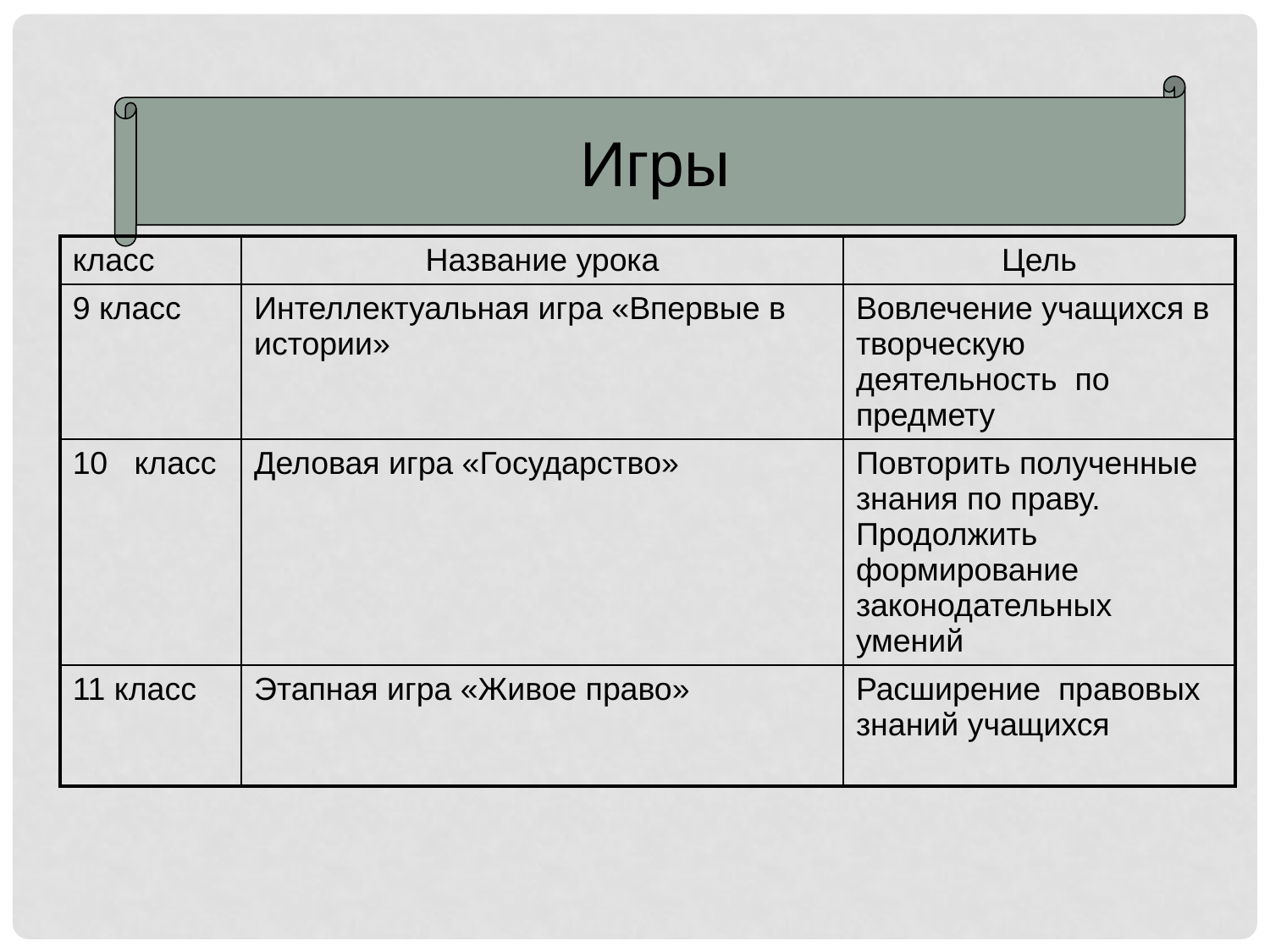

Игры
| класс | Название урока | Цель |
| --- | --- | --- |
| 9 класс | Интеллектуальная игра «Впервые в истории» | Вовлечение учащихся в творческую деятельность по предмету |
| 10 класс | Деловая игра «Государство» | Повторить полученные знания по праву. Продолжить формирование законодательных умений |
| 11 класс | Этапная игра «Живое право» | Расширение правовых знаний учащихся |